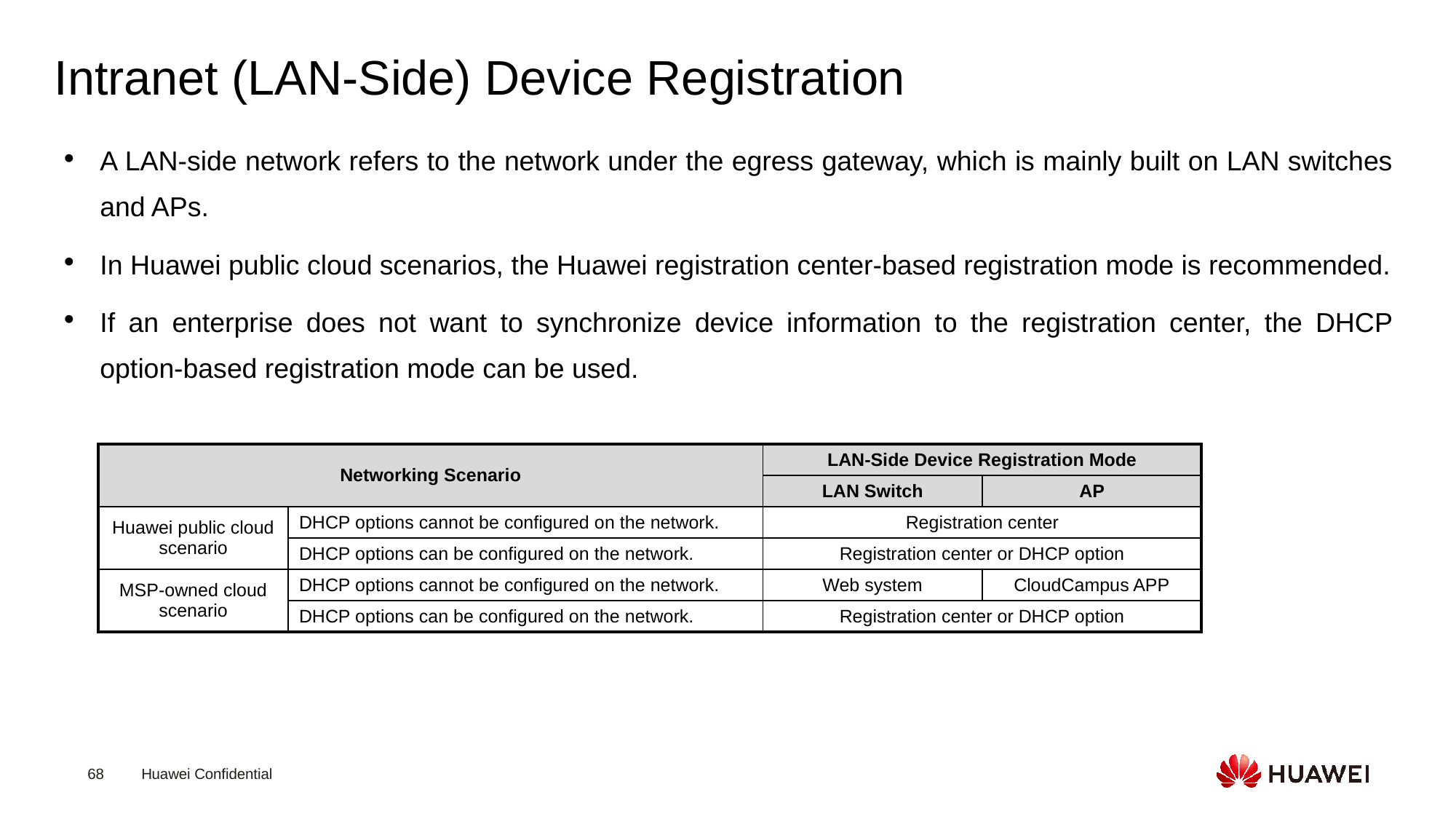

# Intranet (LAN-Side) Device Registration
A LAN-side network refers to the network under the egress gateway, which is mainly built on LAN switches and APs.
In Huawei public cloud scenarios, the Huawei registration center-based registration mode is recommended.
If an enterprise does not want to synchronize device information to the registration center, the DHCP option-based registration mode can be used.
| Networking Scenario |  | LAN-Side Device Registration Mode |  |
| --- | --- | --- | --- |
|  |  | LAN Switch | AP |
| Huawei public cloud scenario | DHCP options cannot be configured on the network. | Registration center |  |
|  | DHCP options can be configured on the network. | Registration center or DHCP option |  |
| MSP-owned cloud scenario | DHCP options cannot be configured on the network. | Web system | CloudCampus APP |
|  | DHCP options can be configured on the network. | Registration center or DHCP option |  |